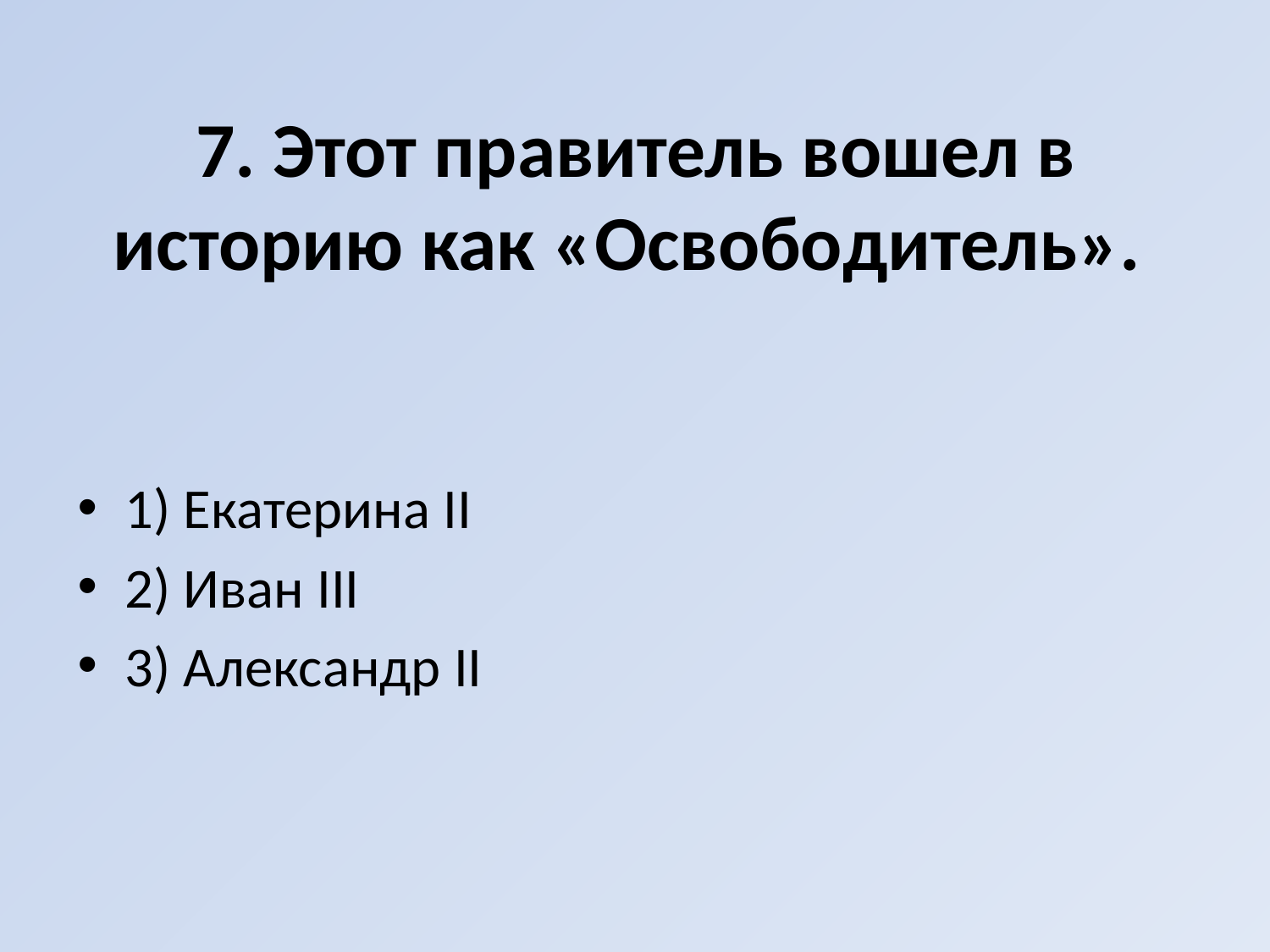

# 7. Этот правитель вошел в историю как «Освободитель».
1) Екатерина II
2) Иван III
3) Александр II